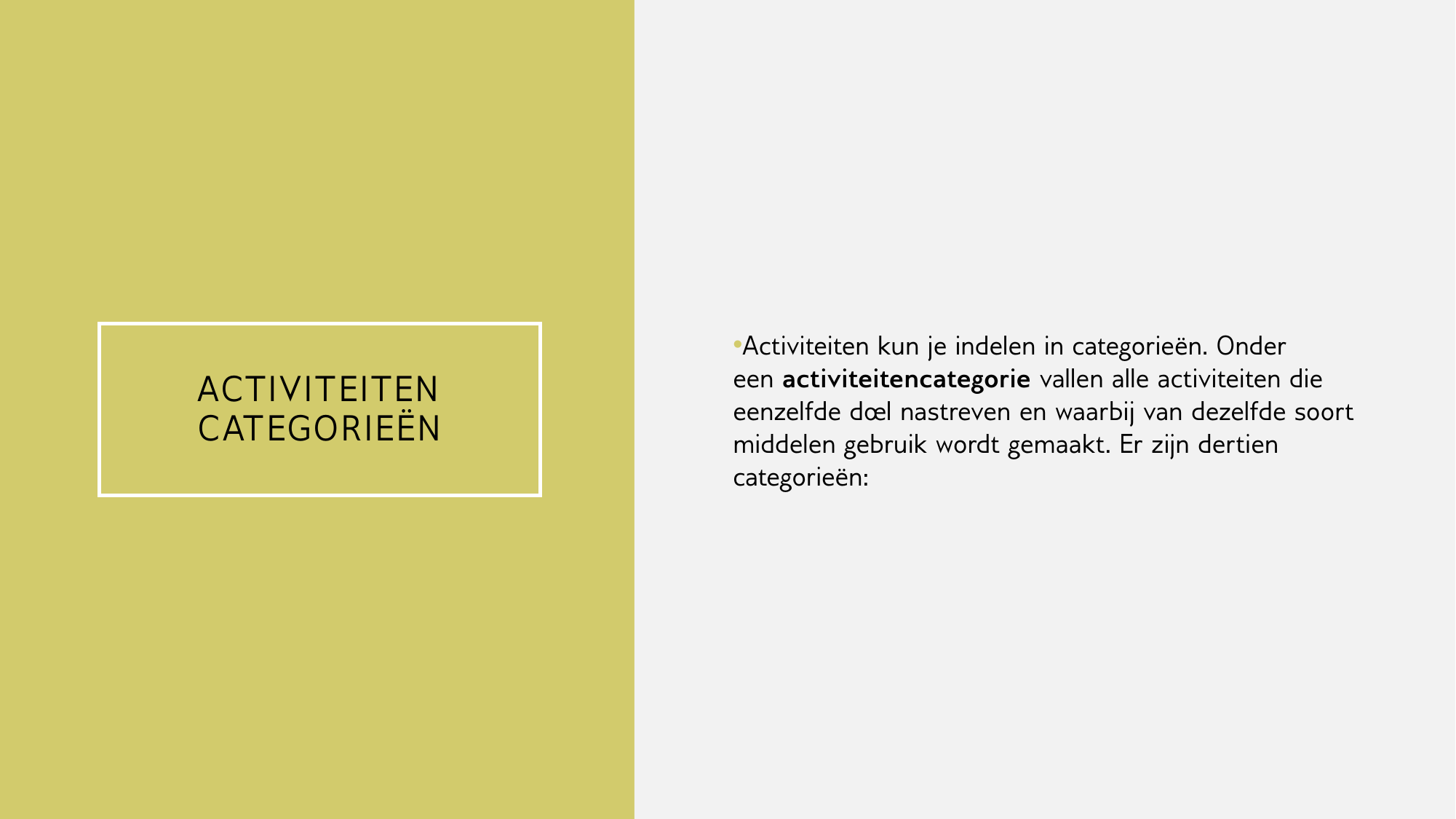

Activiteiten kun je indelen in categorieën. Onder een activiteitencategorie vallen alle activiteiten die eenzelfde doel nastreven en waarbij van dezelfde soort middelen gebruik wordt gemaakt. Er zijn dertien categorieën:
# Activiteiten categorieën